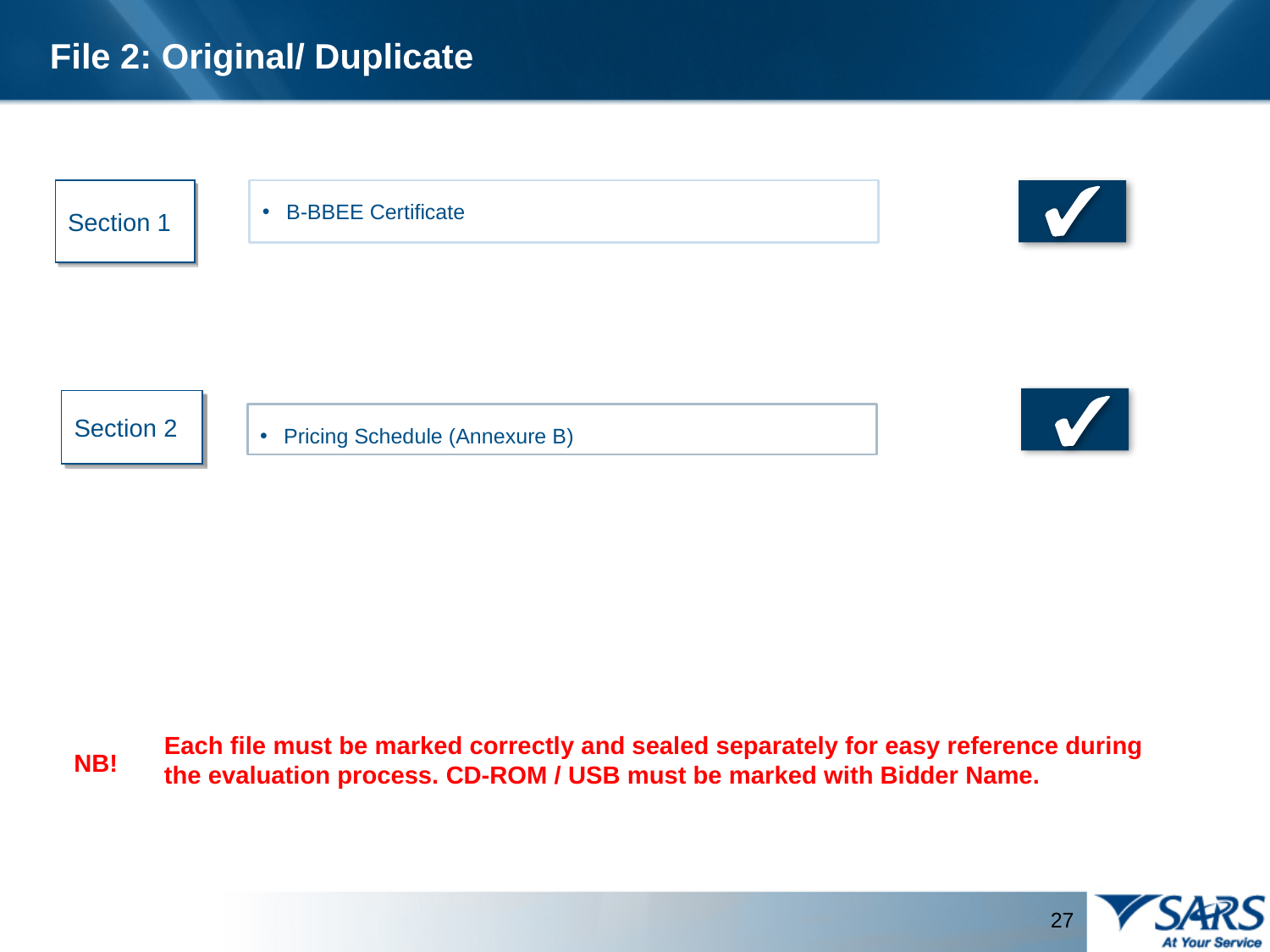

File 2: Original/ Duplicate
Section 1

B-BBEE Certificate

Section 2

Pricing Schedule (Annexure B)
Each file must be marked correctly and sealed separately for easy reference during the evaluation process. CD-ROM / USB must be marked with Bidder Name.

NB!
27